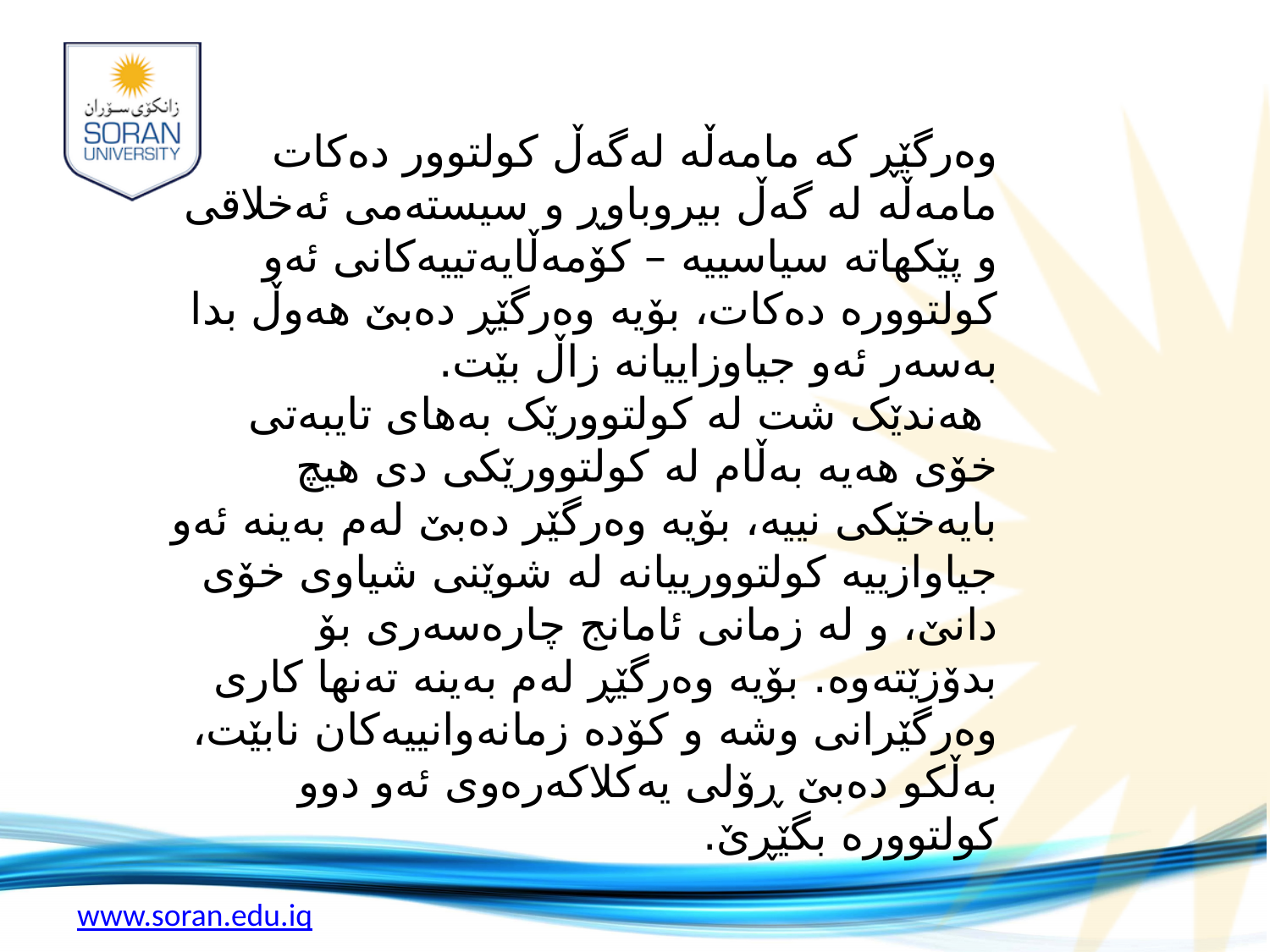

# وەرگێڕ کە مامەڵە لەگەڵ کولتوور دەکات مامەڵە لە گەڵ بیروباوڕ و سیستەمی ئەخلاقی و پێکهاتە سیاسییە – کۆمەڵایەتییەکانی ئەو کولتوورە دەکات، بۆیە وەرگێڕ دەبێ هەوڵ بدا بەسەر ئەو جیاوزاییانە زاڵ بێت. هەندێک شت لە کولتوورێک بەهای تایبەتی خۆی هەیە بەڵام لە کولتوورێكی دی هیچ بایەخێکی نییە، بۆیە وەرگێر دەبێ لەم بەینە ئەو جیاوازییە کولتوورییانە لە شوێنی شیاوی خۆی دانێ، و لە زمانی ئامانج چارەسەری بۆ بدۆزێتەوە. بۆیە وەرگێڕ لەم بەینە تەنها کاری وەرگێرانی وشە و کۆدە زمانەوانییەکان نابێت، بەڵکو دەبێ ڕۆلی یەکلاکەرەوی ئەو دوو کولتوورە بگێڕێ.